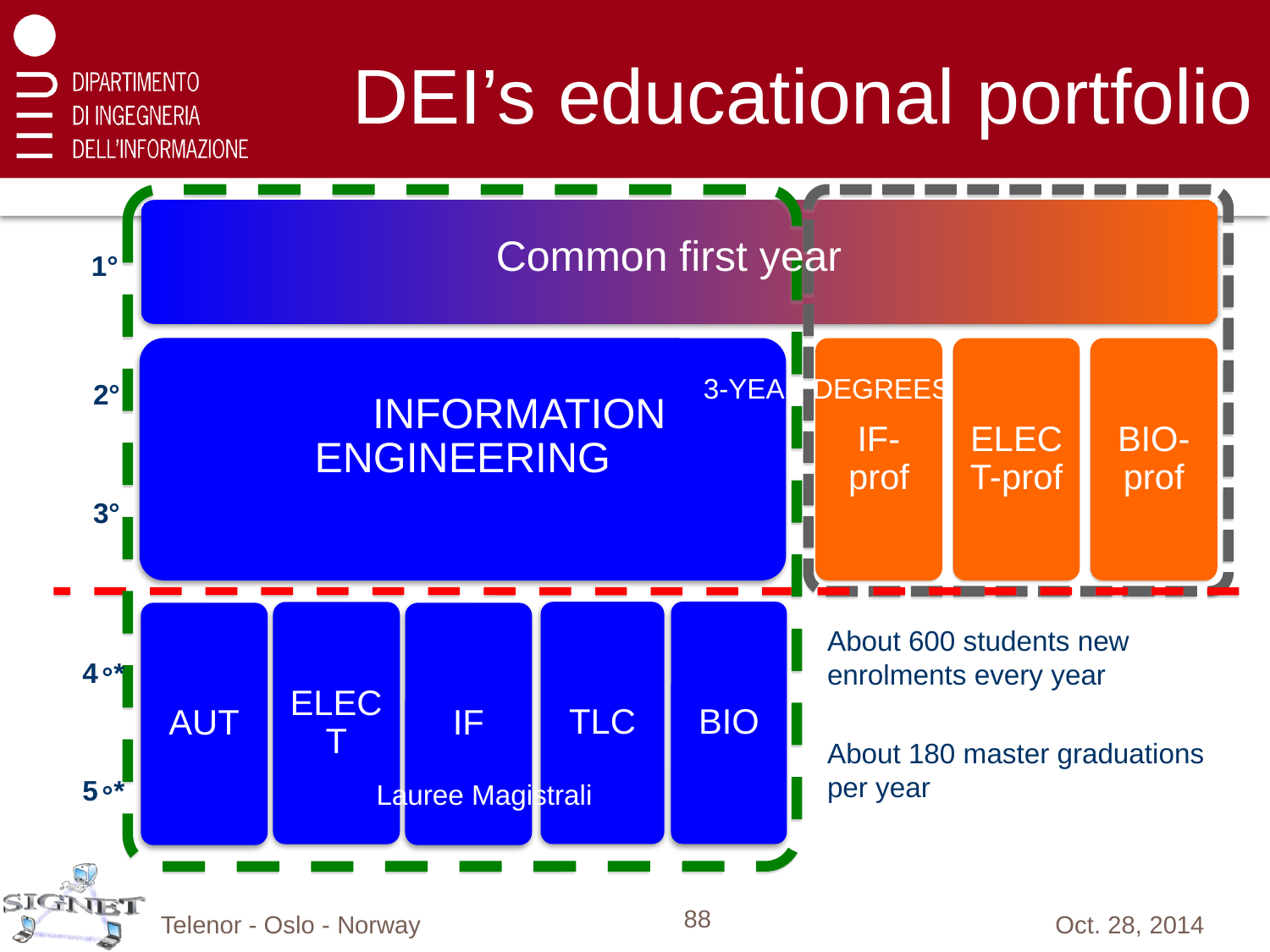

# DEI’s educational portfolio

Common first year
1°

IF-prof

ELECT-prof

BIO-prof

ENGINEERING
3-YEAR DEGREES
2°

3°
INFORMATION

BIO

TLC

ELECT

AUT

IF
About 600 students new enrolments every year

About 180 master graduations per year
4  *

5  *
°

°
Lauree Magistrali
Telenor - Oslo - Norway
88
Oct. 28, 2014